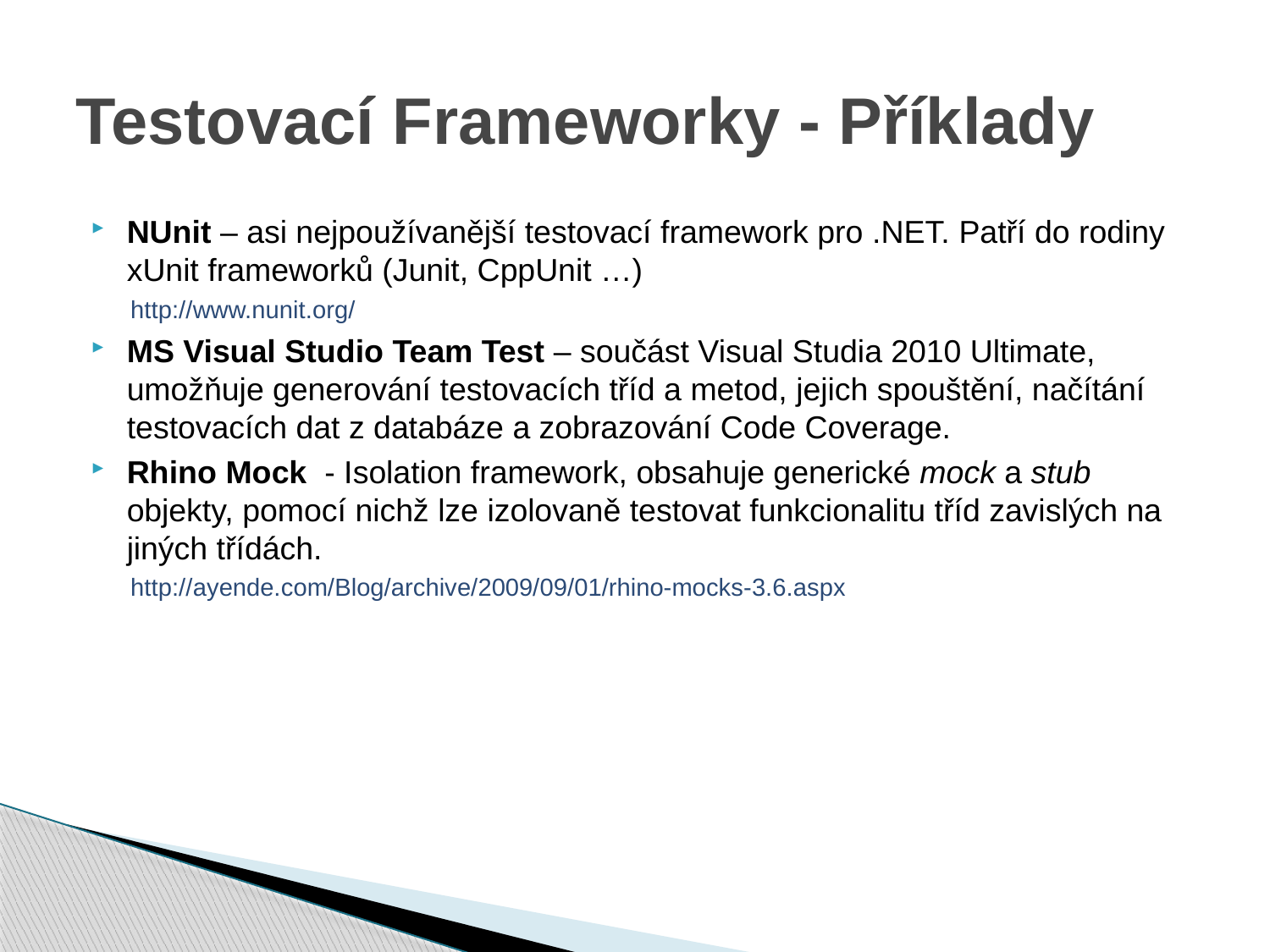

# Testovací Frameworky - Příklady
NUnit – asi nejpoužívanější testovací framework pro .NET. Patří do rodiny xUnit frameworků (Junit, CppUnit …)
http://www.nunit.org/
MS Visual Studio Team Test – součást Visual Studia 2010 Ultimate, umožňuje generování testovacích tříd a metod, jejich spouštění, načítání testovacích dat z databáze a zobrazování Code Coverage.
Rhino Mock  - Isolation framework, obsahuje generické mock a stub objekty, pomocí nichž lze izolovaně testovat funkcionalitu tříd zavislých na jiných třídách.
http://ayende.com/Blog/archive/2009/09/01/rhino-mocks-3.6.aspx